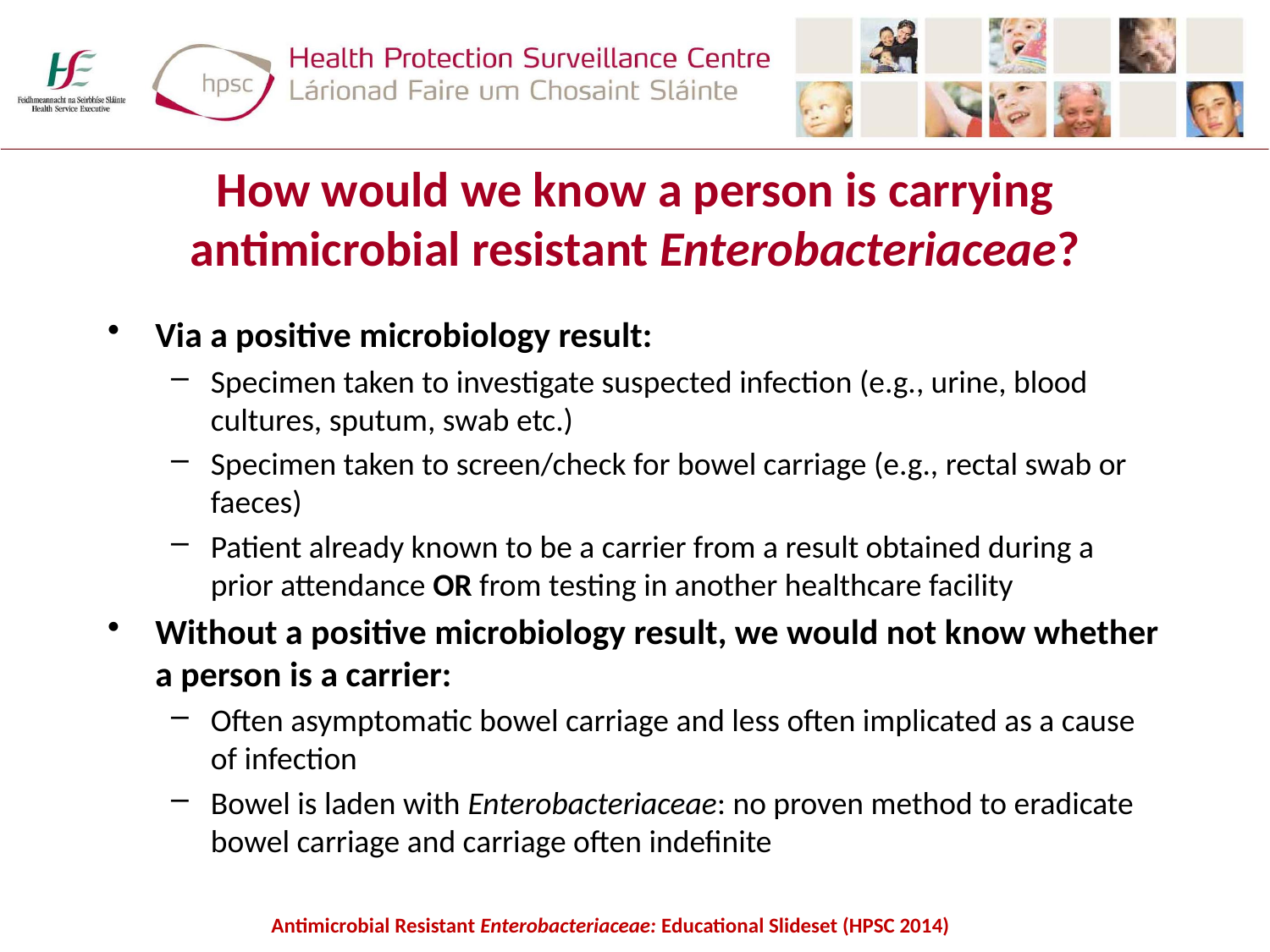

# How would we know a person is carrying antimicrobial resistant Enterobacteriaceae?
Via a positive microbiology result:
Specimen taken to investigate suspected infection (e.g., urine, blood cultures, sputum, swab etc.)
Specimen taken to screen/check for bowel carriage (e.g., rectal swab or faeces)
Patient already known to be a carrier from a result obtained during a prior attendance OR from testing in another healthcare facility
Without a positive microbiology result, we would not know whether a person is a carrier:
Often asymptomatic bowel carriage and less often implicated as a cause of infection
Bowel is laden with Enterobacteriaceae: no proven method to eradicate bowel carriage and carriage often indefinite

Antimicrobial Resistant Enterobacteriaceae: Educational Slideset (HPSC 2014)